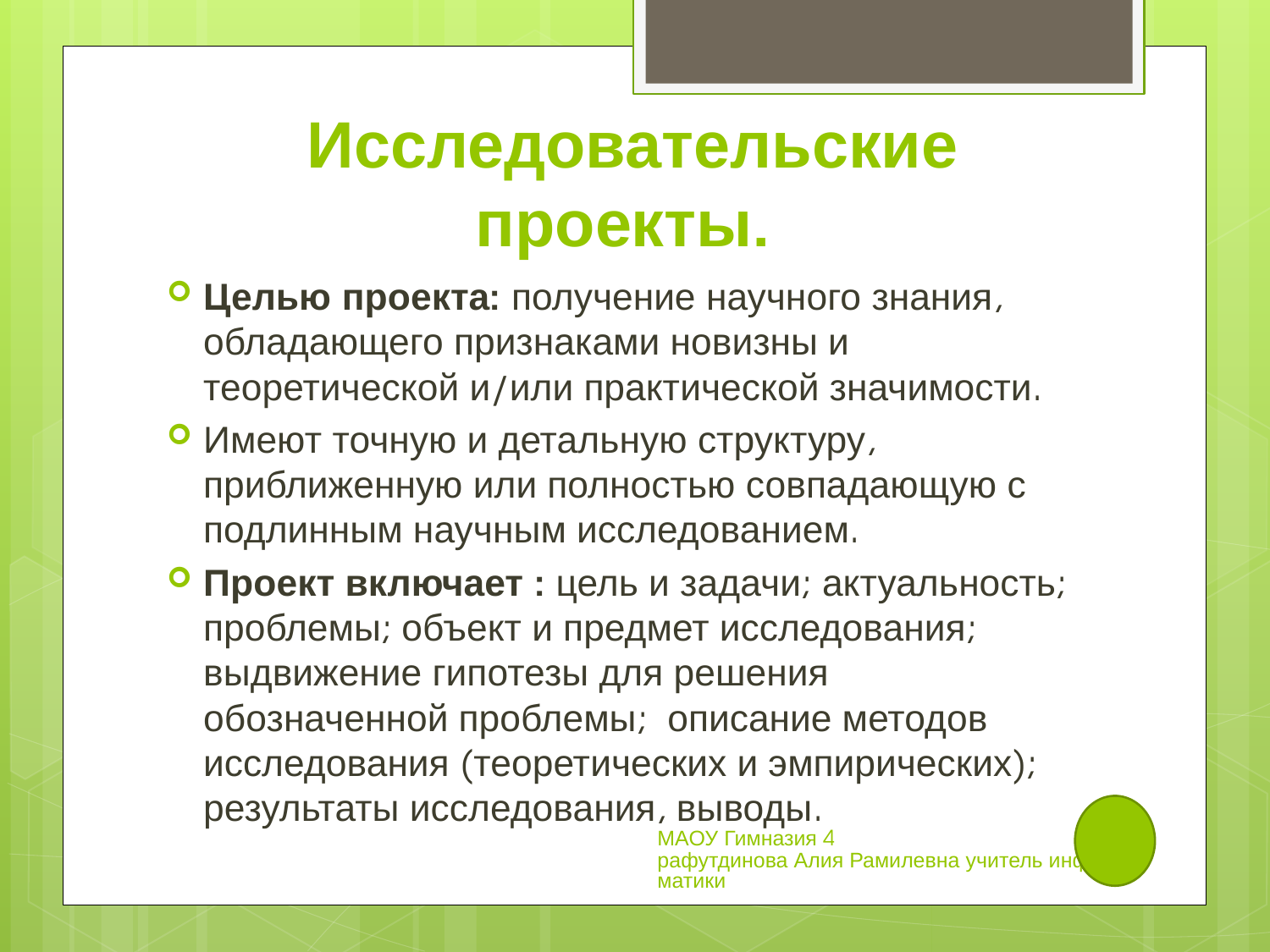

# Исследовательские проекты.
Целью проекта: получение научного знания, обладающего признаками новизны и теоретической и/или практической значимости.
Имеют точную и детальную структуру, приближенную или полностью совпадающую с подлинным научным исследованием.
Проект включает : цель и задачи; актуальность; проблемы; объект и предмет исследования; выдвижение гипотезы для решения обозначенной проблемы;  описание методов исследования (теоретических и эмпирических); результаты исследования, выводы.

МАОУ Гимназия 4                                          Шарафутдинова Алия Рамилевна учитель информатики